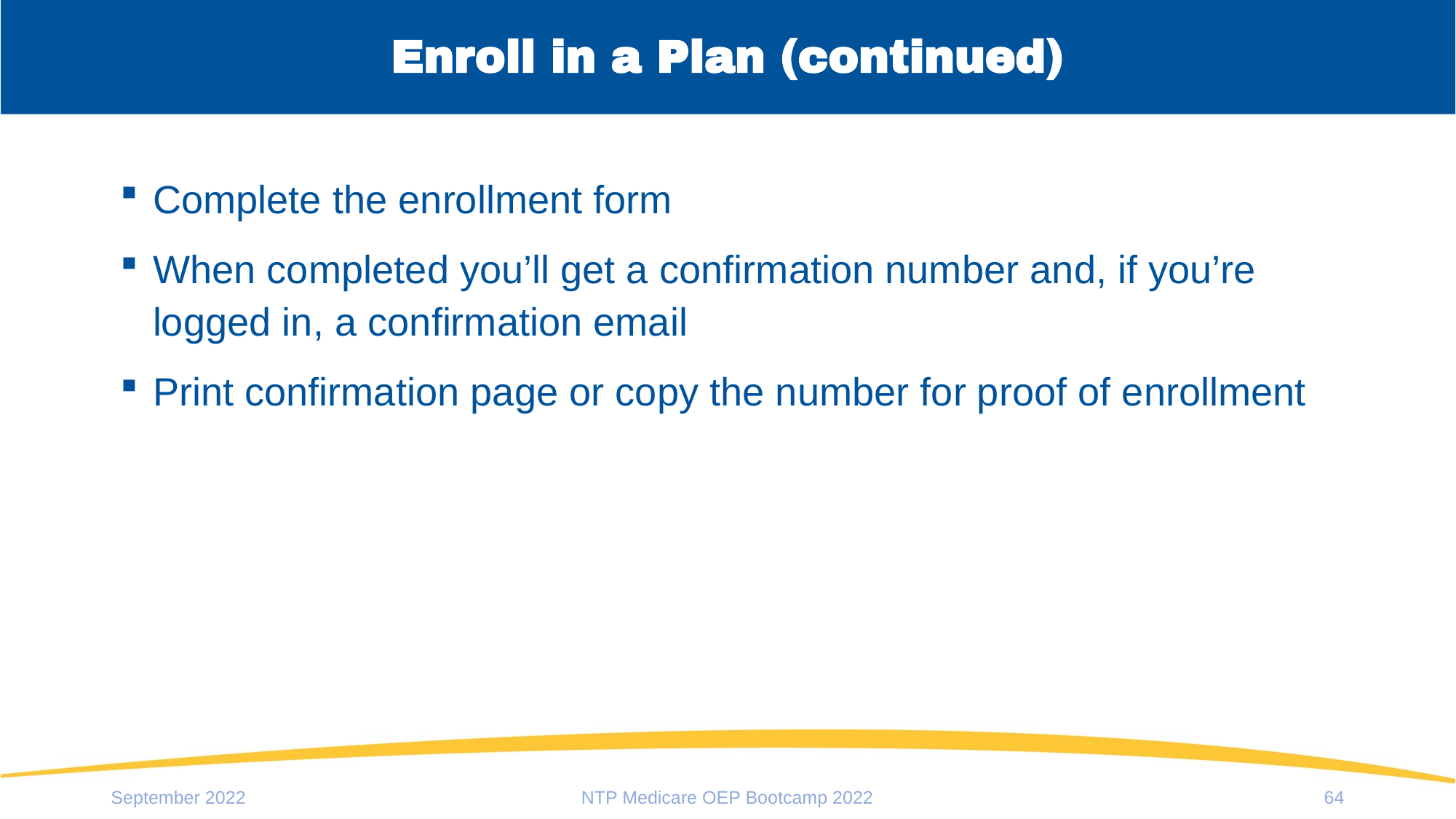

# Enroll in a Plan (continued)
Complete the enrollment form
When completed you’ll get a confirmation number and, if you’re logged in, a confirmation email
Print confirmation page or copy the number for proof of enrollment

September 2022
NTP Medicare OEP Bootcamp 2022
64